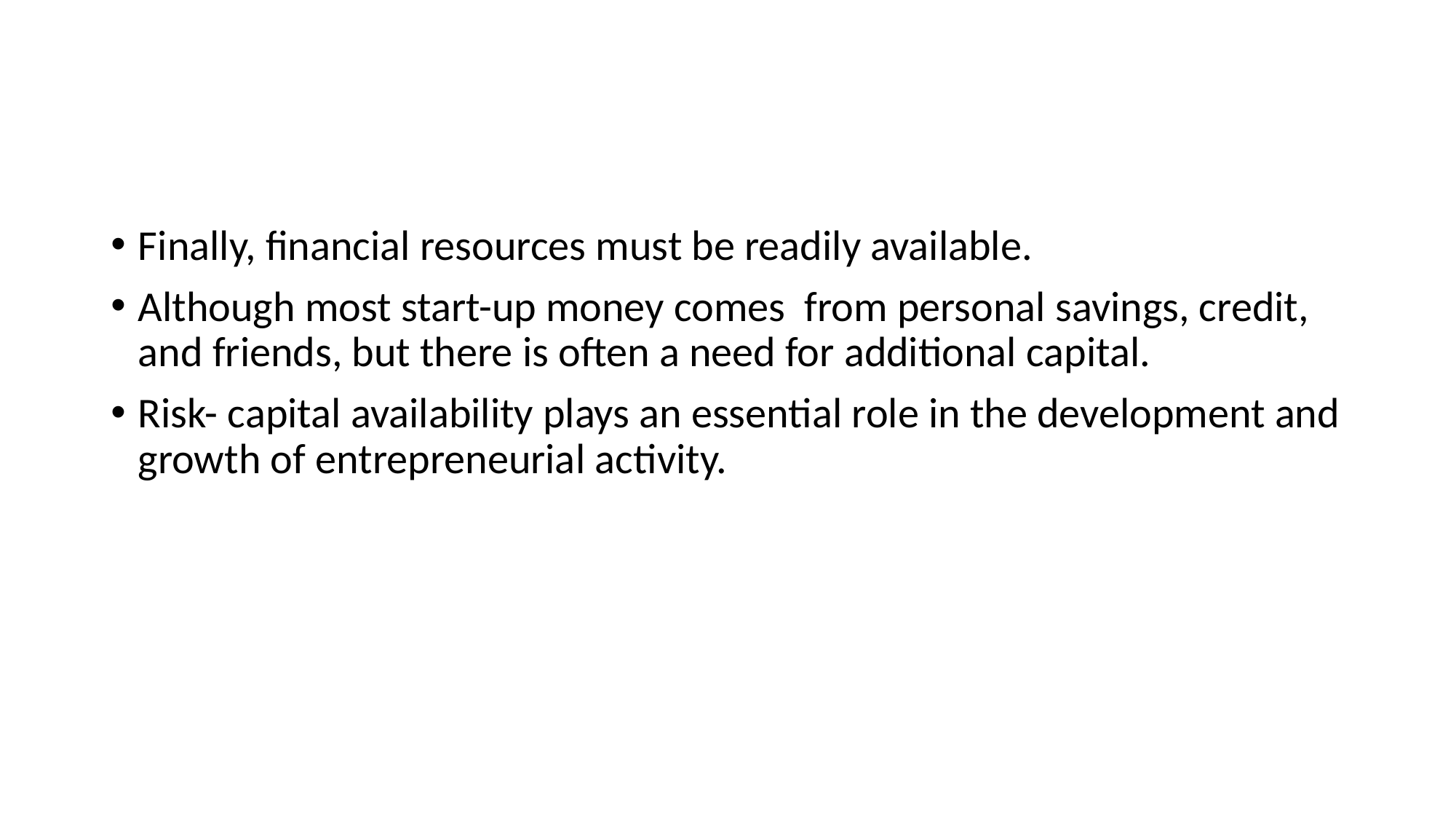

Finally, financial resources must be readily available.
Although most start-up money comes  from personal savings, credit, and friends, but there is often a need for additional capital.
Risk- capital availability plays an essential role in the development and growth of entrepreneurial activity.